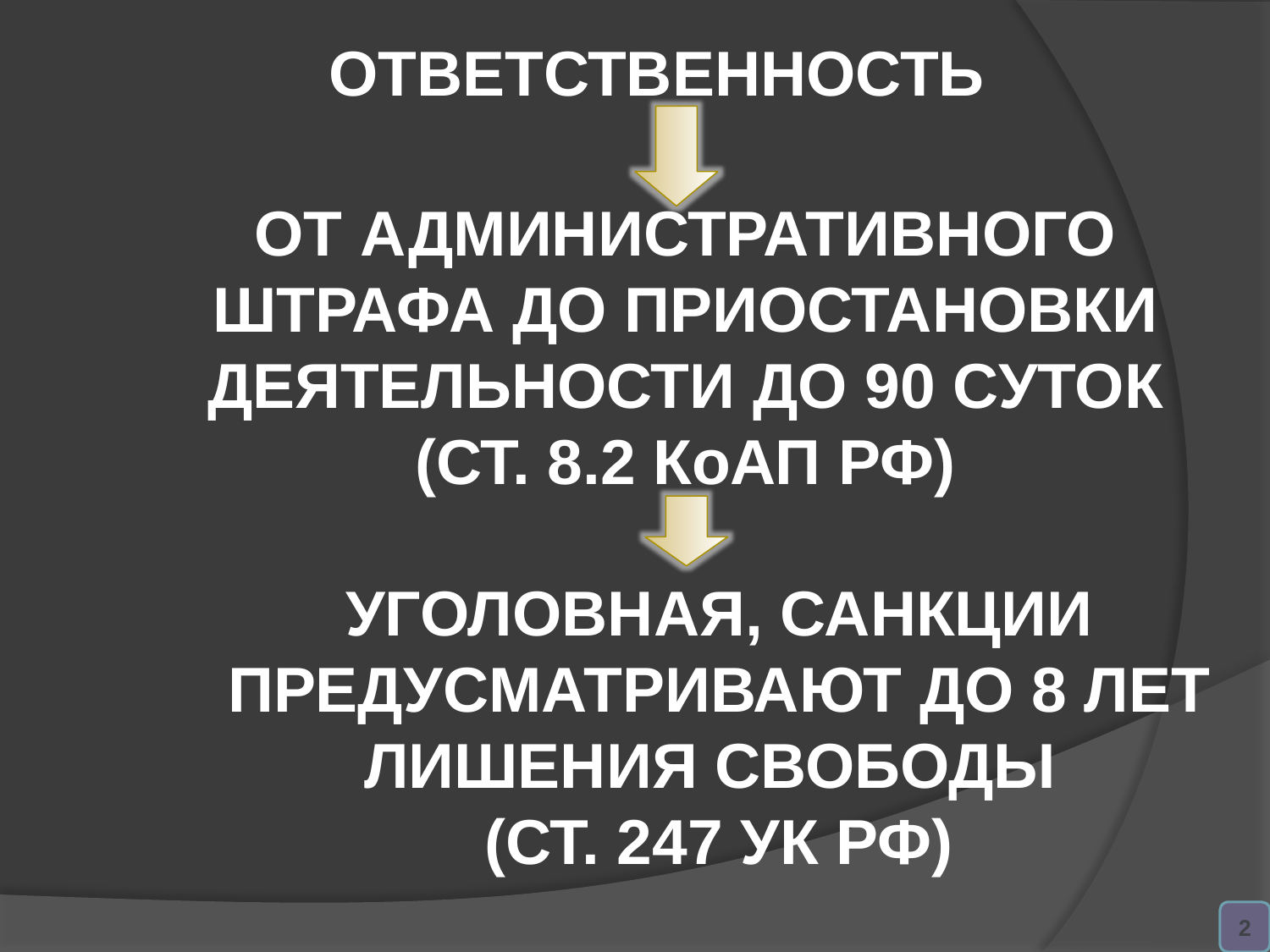

ОТВЕТСТВЕННОСТЬ

ОТ АДМИНИСТРАТИВНОГО ШТРАФА ДО ПРИОСТАНОВКИ ДЕЯТЕЛЬНОСТИ ДО 90 СУТОК (СТ. 8.2 КоАП РФ)

УГОЛОВНАЯ, САНКЦИИ ПРЕДУСМАТРИВАЮТ ДО 8 ЛЕТ ЛИШЕНИЯ СВОБОДЫ
(СТ. 247 УК РФ)
2